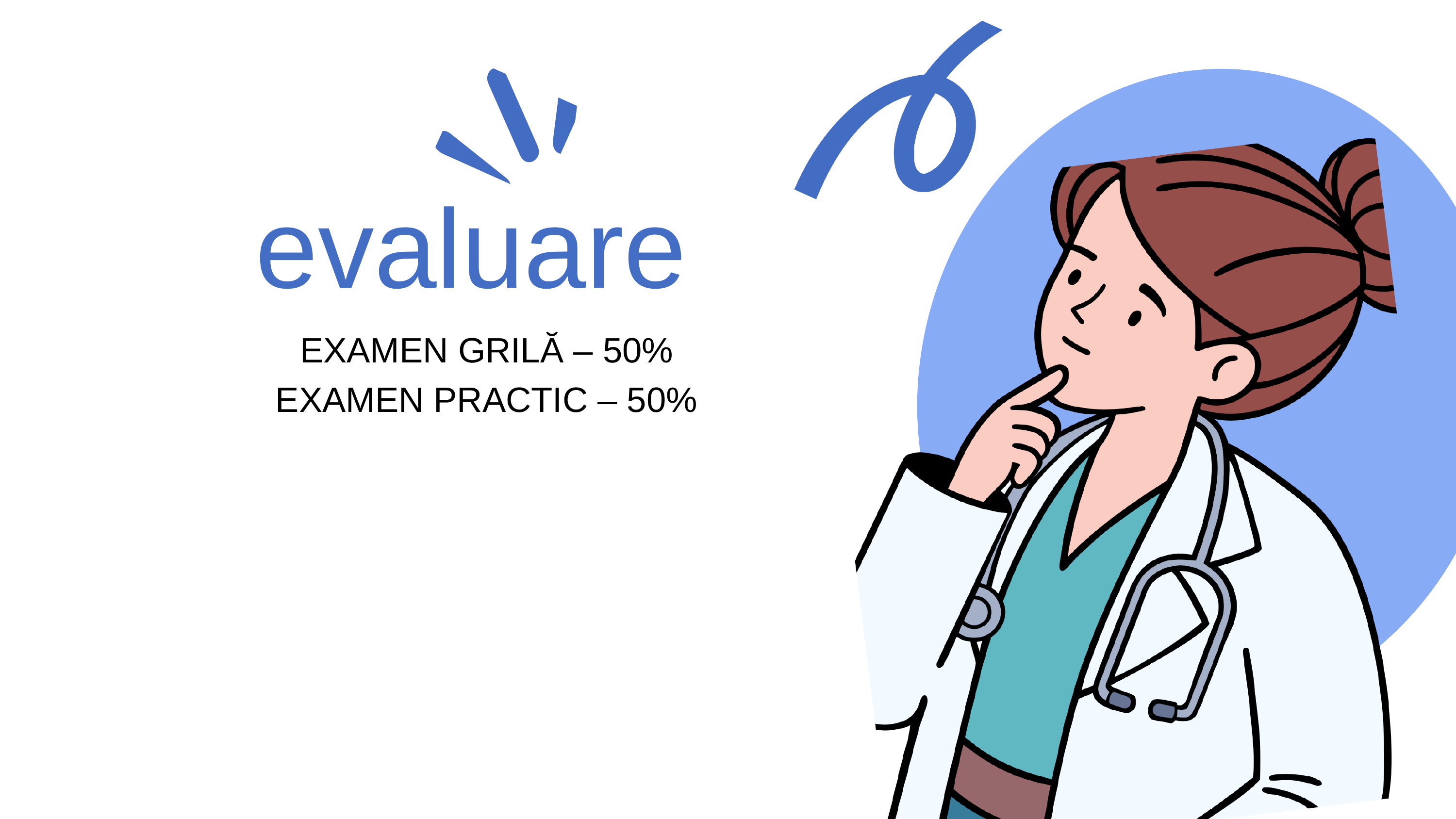

evaluare
EXAMEN GRILĂ – 50%
EXAMEN PRACTIC – 50%